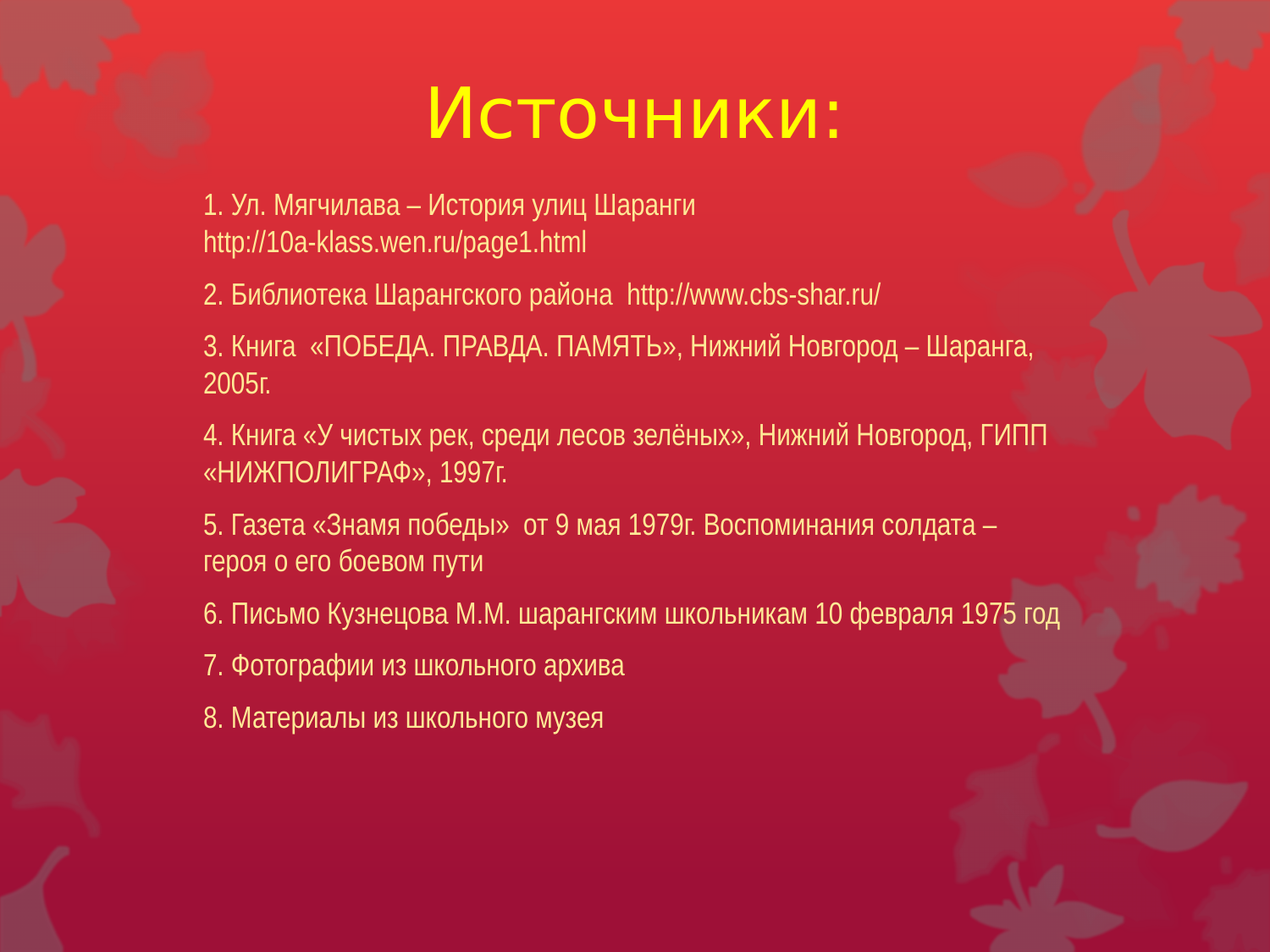

# Источники:
1. Ул. Мягчилава – История улиц Шаранги    http://10a-klass.wen.ru/page1.html
2. Библиотека Шарангского района  http://www.cbs-shar.ru/
3. Книга  «ПОБЕДА. ПРАВДА. ПАМЯТЬ», Нижний Новгород – Шаранга, 2005г.
4. Книга «У чистых рек, среди лесов зелёных», Нижний Новгород, ГИПП «НИЖПОЛИГРАФ», 1997г.
5. Газета «Знамя победы»  от 9 мая 1979г. Воспоминания солдата – героя о его боевом пути
6. Письмо Кузнецова М.М. шарангским школьникам 10 февраля 1975 год
7. Фотографии из школьного архива
8. Материалы из школьного музея